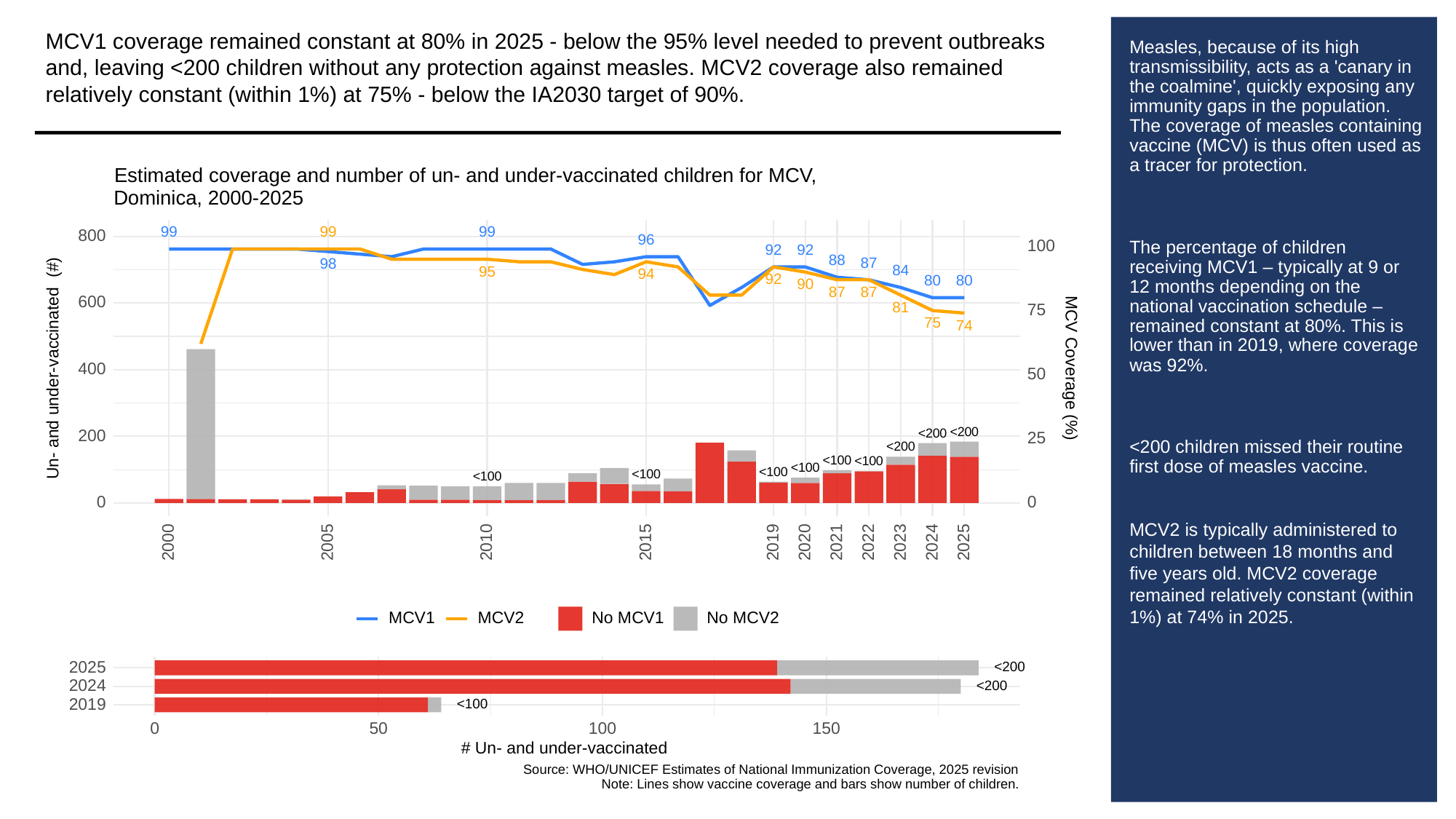

MCV1 coverage remained constant at 80% in 2025 - below the 95% level needed to prevent outbreaks and, leaving <200 children without any protection against measles. MCV2 coverage also remained relatively constant (within 1%) at 75% - below the IA2030 target of 90%.
# Measles, because of its high transmissibility, acts as a 'canary in the coalmine', quickly exposing any immunity gaps in the population. The coverage of measles containing vaccine (MCV) is thus often used as a tracer for protection.

The percentage of children receiving MCV1 – typically at 9 or 12 months depending on the national vaccination schedule – remained constant at 80%. This is lower than in 2019, where coverage was 92%.

<200 children missed their routine first dose of measles vaccine.

MCV2 is typically administered to children between 18 months and five years old. MCV2 coverage remained relatively constant (within 1%) at 74% in 2025.

Estimated coverage and number of un- and under-vaccinated children for MCV,
Dominica, 2000-2025

99
99
99
800
96

100
92
92

88
87
98
84
95
94

92
80
80
90
87
87
600
81

75
75
74

Un- and under-vaccinated  (#)
MCV Coverage (%)
400
50

<200
<200
200
25

<200

<100

<100

<100

<100

<100

<100

0
0

2023
2000
2005
2010
2015
2019
2020
2021
2022
2024
2025

MCV1
MCV2
No MCV1
No MCV2

2025
<200

2024
<200

2019
<100

0
50
100
150
# Un- and under-vaccinated
Source: WHO/UNICEF Estimates of National Immunization Coverage, 2025 revision
Note: Lines show vaccine coverage and bars show number of children.